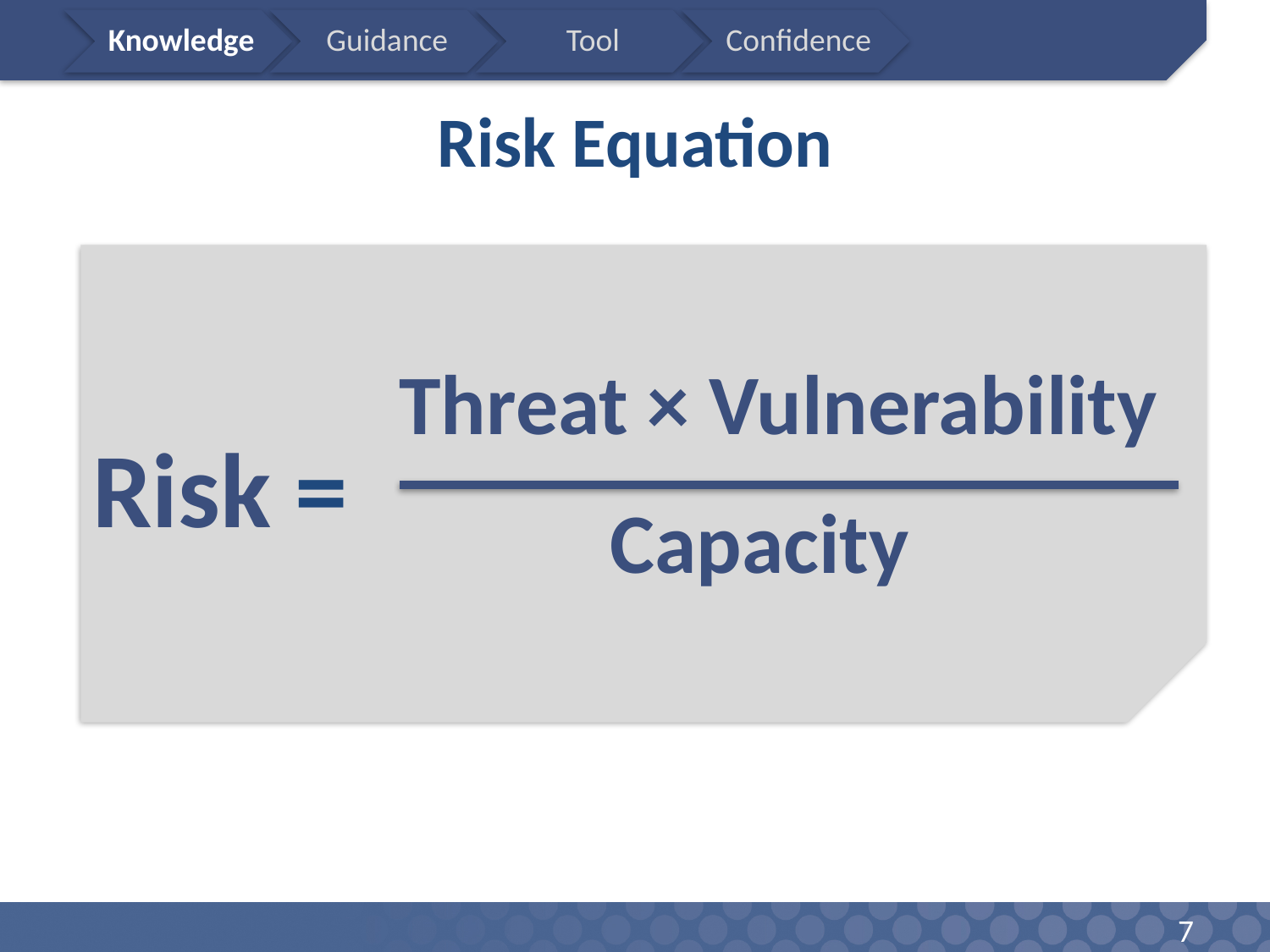

# Risk Equation

Risk =
Threat × Vulnerability
Capacity
7